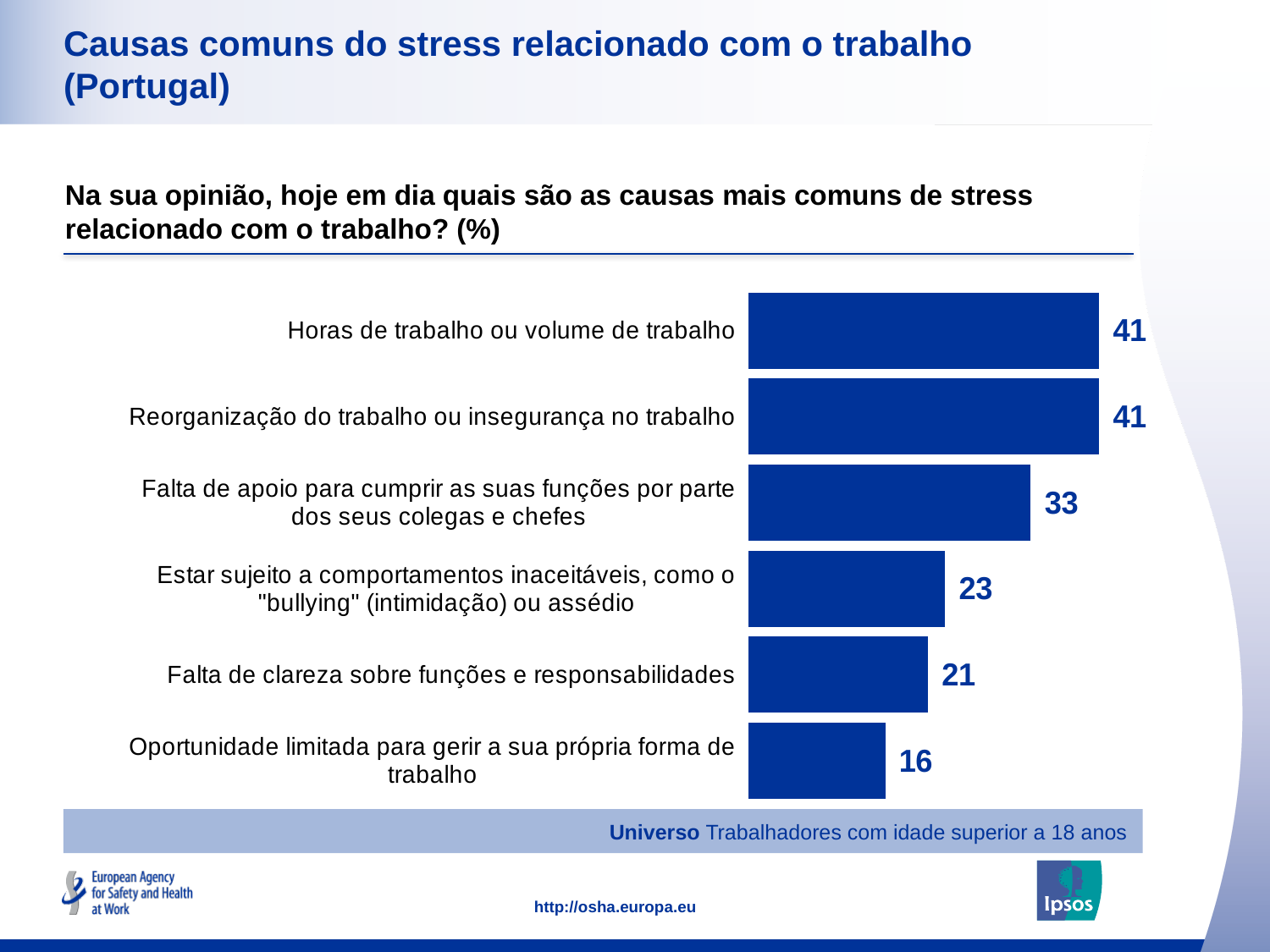

### Chart: Ipsos Ribbon Rules

| Category |  |
|---|---|
# Causas comuns do stress relacionado com o trabalho
(Portugal)
Na sua opinião, hoje em dia quais são as causas mais comuns de stress relacionado com o trabalho? (%)

### Chart

| Category | Percent |
|---|---|
| Horas de trabalho ou volume de trabalho | 41.0 |
| Reorganização do trabalho ou insegurança no trabalho | 41.0 |
| Falta de apoio para cumprir as suas funções por parte dos seus colegas e chefes | 33.0 |
| Estar sujeito a comportamentos inaceitáveis, como o "bullying" (intimidação) ou assédio | 23.0 |
| Falta de clareza sobre funções e responsabilidades | 21.0 |
| Oportunidade limitada para gerir a sua própria forma de trabalho | 16.0 |
Universo Trabalhadores com idade superior a 18 anos